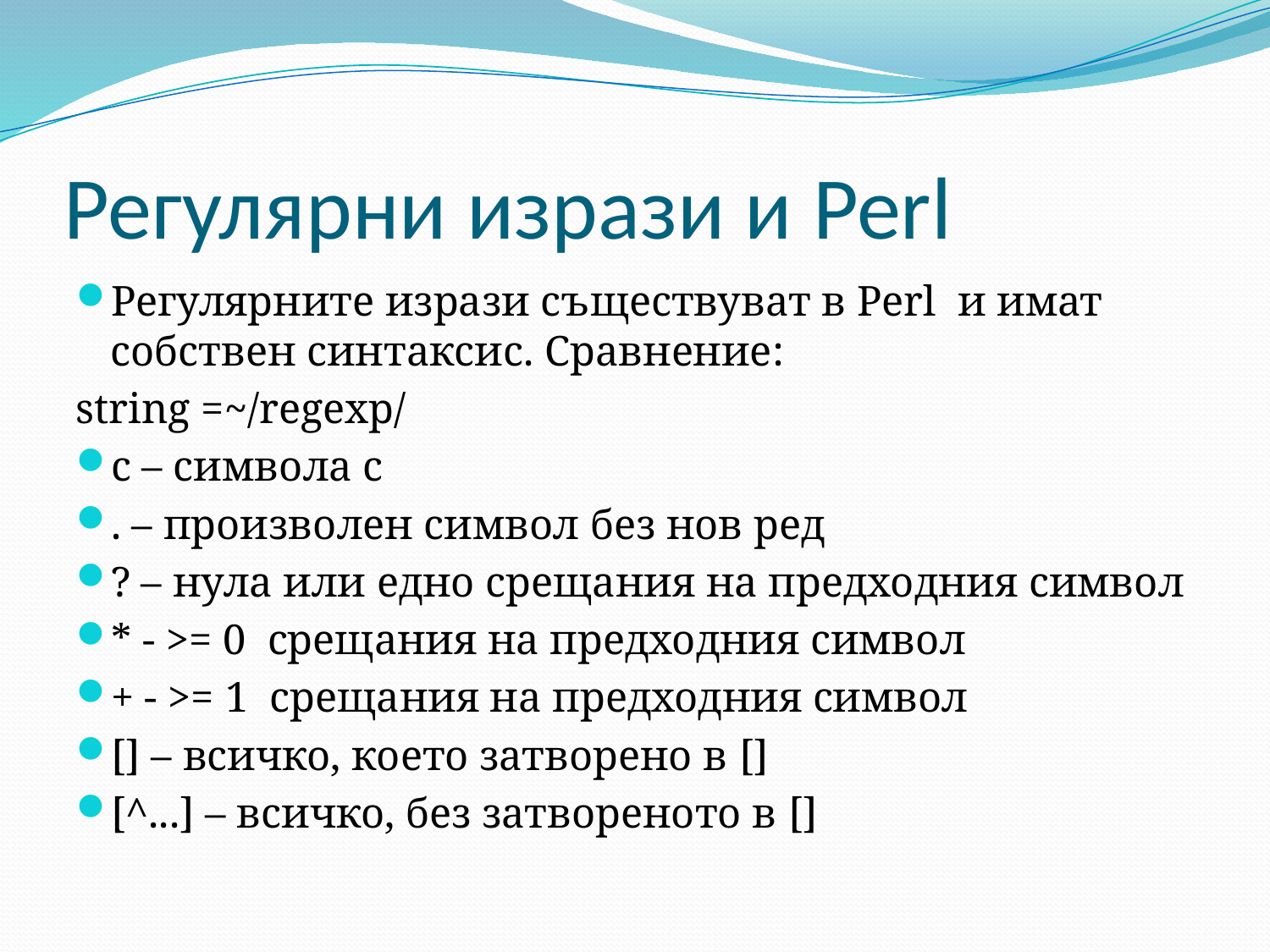

# Регулярни изрази и Perl
Регулярните изрази съществуват в Perl  и имат собствен синтаксис. Сравнение:
string =~/regexp/
c – символа c
. – произволен символ без нов ред
? – нула или едно срещания на предходния символ
* - >= 0  срещания на предходния символ
+ - >= 1  срещания на предходния символ
[] – всичко, което затворено в []
[^...] – всичко, без затвореното в []